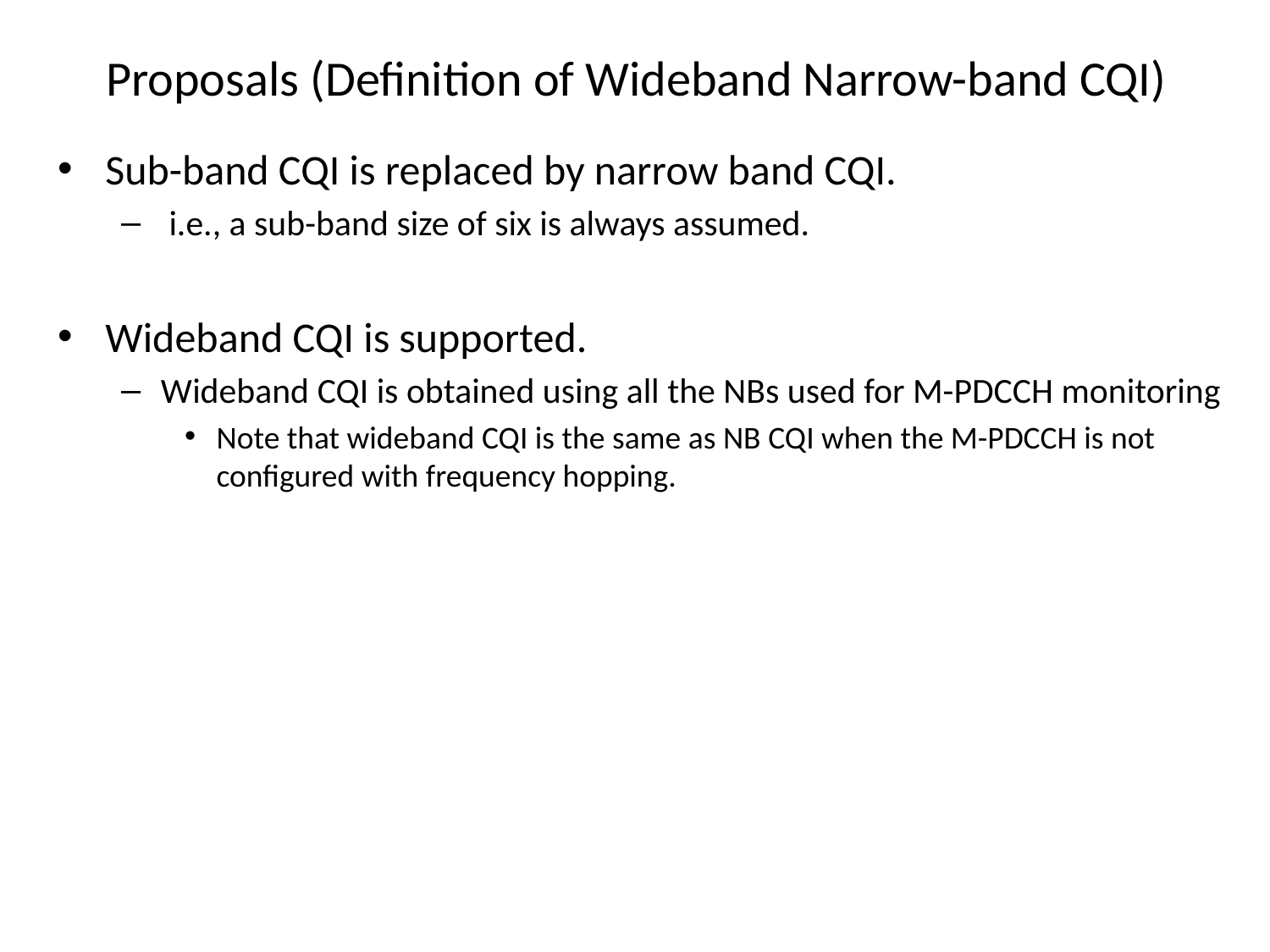

# Proposals (Definition of Wideband Narrow-band CQI)
Sub-band CQI is replaced by narrow band CQI.
 i.e., a sub-band size of six is always assumed.

Wideband CQI is supported.
Wideband CQI is obtained using all the NBs used for M-PDCCH monitoring
Note that wideband CQI is the same as NB CQI when the M-PDCCH is not configured with frequency hopping.